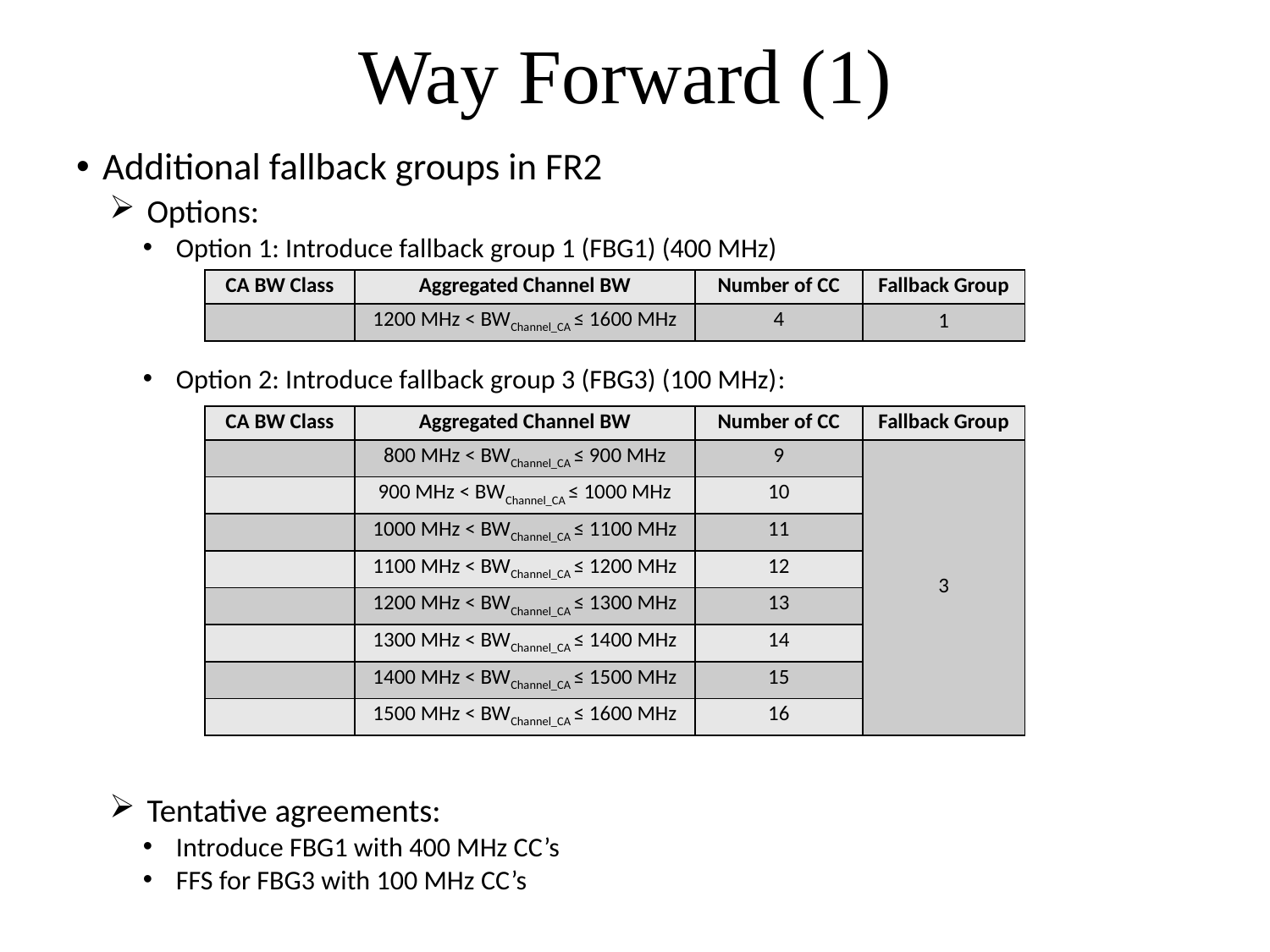

# Way Forward (1)
Additional fallback groups in FR2
Options:
Option 1: Introduce fallback group 1 (FBG1) (400 MHz)

Option 2: Introduce fallback group 3 (FBG3) (100 MHz):

Tentative agreements:
Introduce FBG1 with 400 MHz CC’s
FFS for FBG3 with 100 MHz CC’s

| CA BW Class | Aggregated Channel BW | Number of CC | Fallback Group |
| --- | --- | --- | --- |
|  | 1200 MHz < BWChannel\_CA ≤ 1600 MHz | 4 | 1 |
| CA BW Class | Aggregated Channel BW | Number of CC | Fallback Group |
| --- | --- | --- | --- |
|  | 800 MHz < BWChannel\_CA ≤ 900 MHz | 9 | 3 |
|  | 900 MHz < BWChannel\_CA ≤ 1000 MHz | 10 |  |
|  | 1000 MHz < BWChannel\_CA ≤ 1100 MHz | 11 |  |
|  | 1100 MHz < BWChannel\_CA ≤ 1200 MHz | 12 |  |
|  | 1200 MHz < BWChannel\_CA ≤ 1300 MHz | 13 |  |
|  | 1300 MHz < BWChannel\_CA ≤ 1400 MHz | 14 |  |
|  | 1400 MHz < BWChannel\_CA ≤ 1500 MHz | 15 |  |
|  | 1500 MHz < BWChannel\_CA ≤ 1600 MHz | 16 |  |